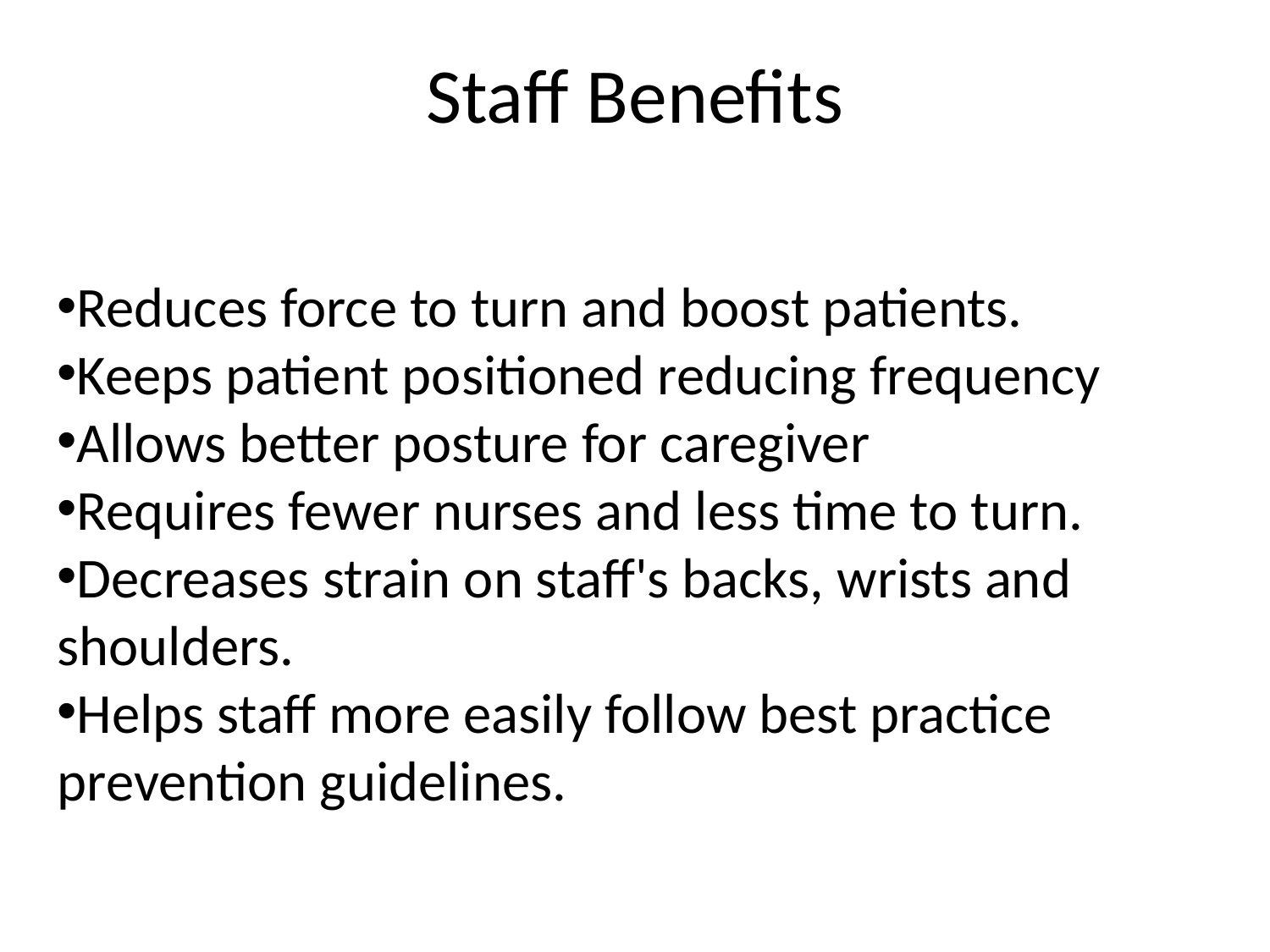

# Staff Benefits
Reduces force to turn and boost patients.
Keeps patient positioned reducing frequency
Allows better posture for caregiver
Requires fewer nurses and less time to turn.
Decreases strain on staff's backs, wrists and shoulders.
Helps staff more easily follow best practice prevention guidelines.